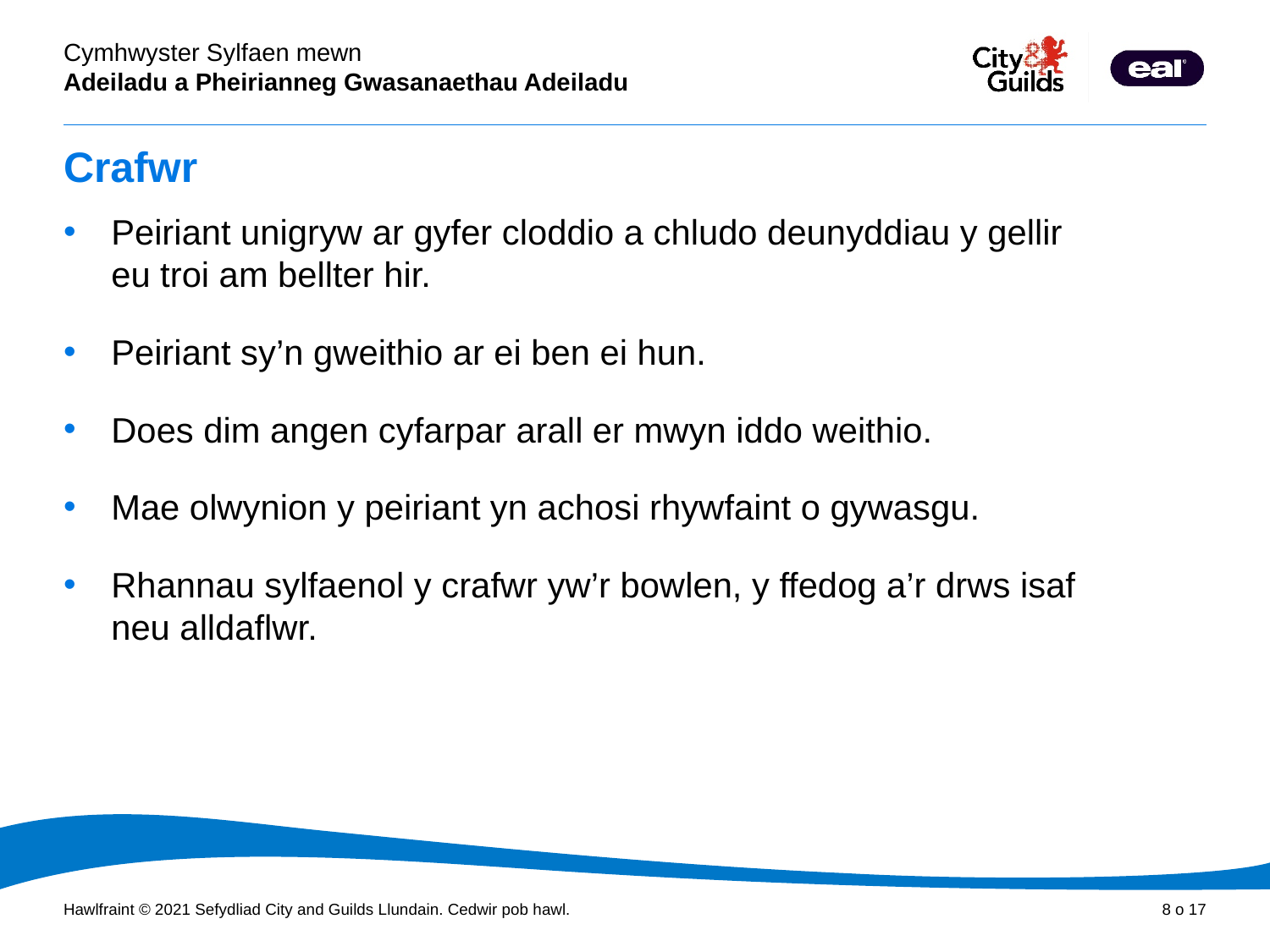

# Crafwr
Peiriant unigryw ar gyfer cloddio a chludo deunyddiau y gellir eu troi am bellter hir.
Peiriant sy’n gweithio ar ei ben ei hun.
Does dim angen cyfarpar arall er mwyn iddo weithio.
Mae olwynion y peiriant yn achosi rhywfaint o gywasgu.
Rhannau sylfaenol y crafwr yw’r bowlen, y ffedog a’r drws isaf neu alldaflwr.